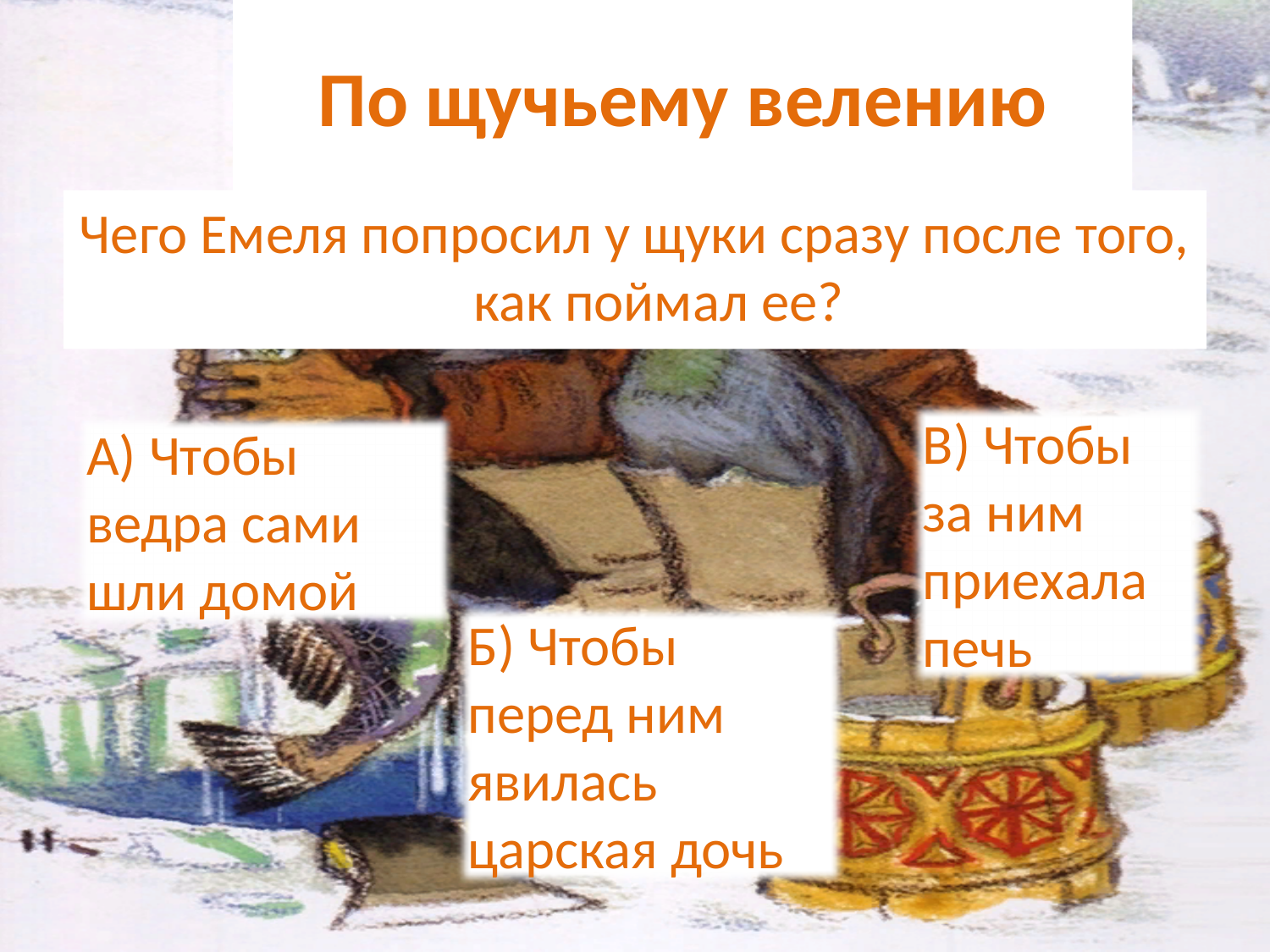

# По щучьему велению
Чего Емеля попросил у щуки сразу после того, как поймал ее?
В) Чтобы за ним приехала печь
А) Чтобы ведра сами шли домой
Б) Чтобы перед ним явилась царская дочь